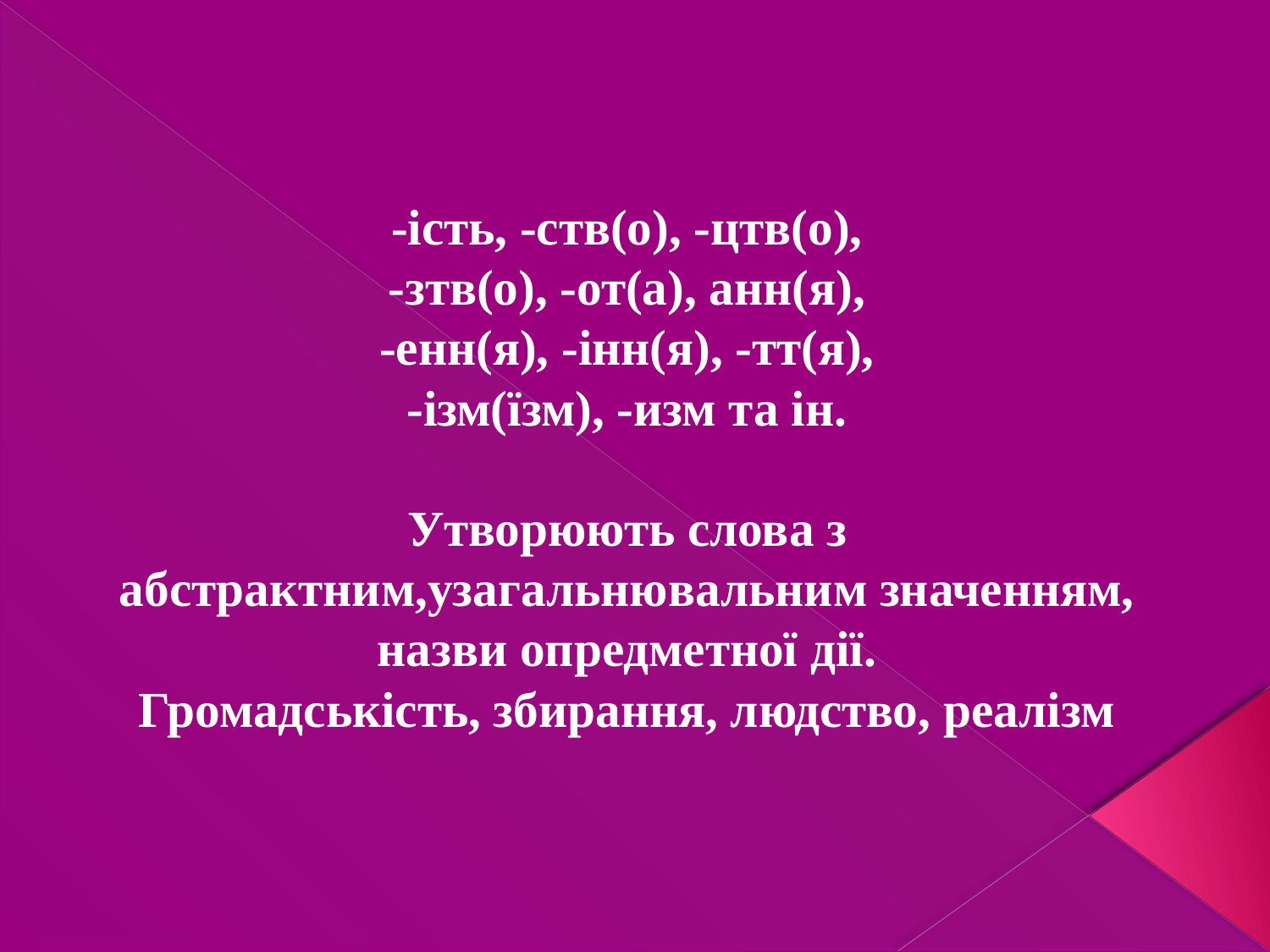

-ість, -ств(о), -цтв(о),
-зтв(о), -от(а), анн(я),
-енн(я), -інн(я), -тт(я),
-ізм(їзм), -изм та ін.

Утворюють слова з абстрактним,узагальнювальним значенням, назви опредметної дії.
Громадськість, збирання, людство, реалізм